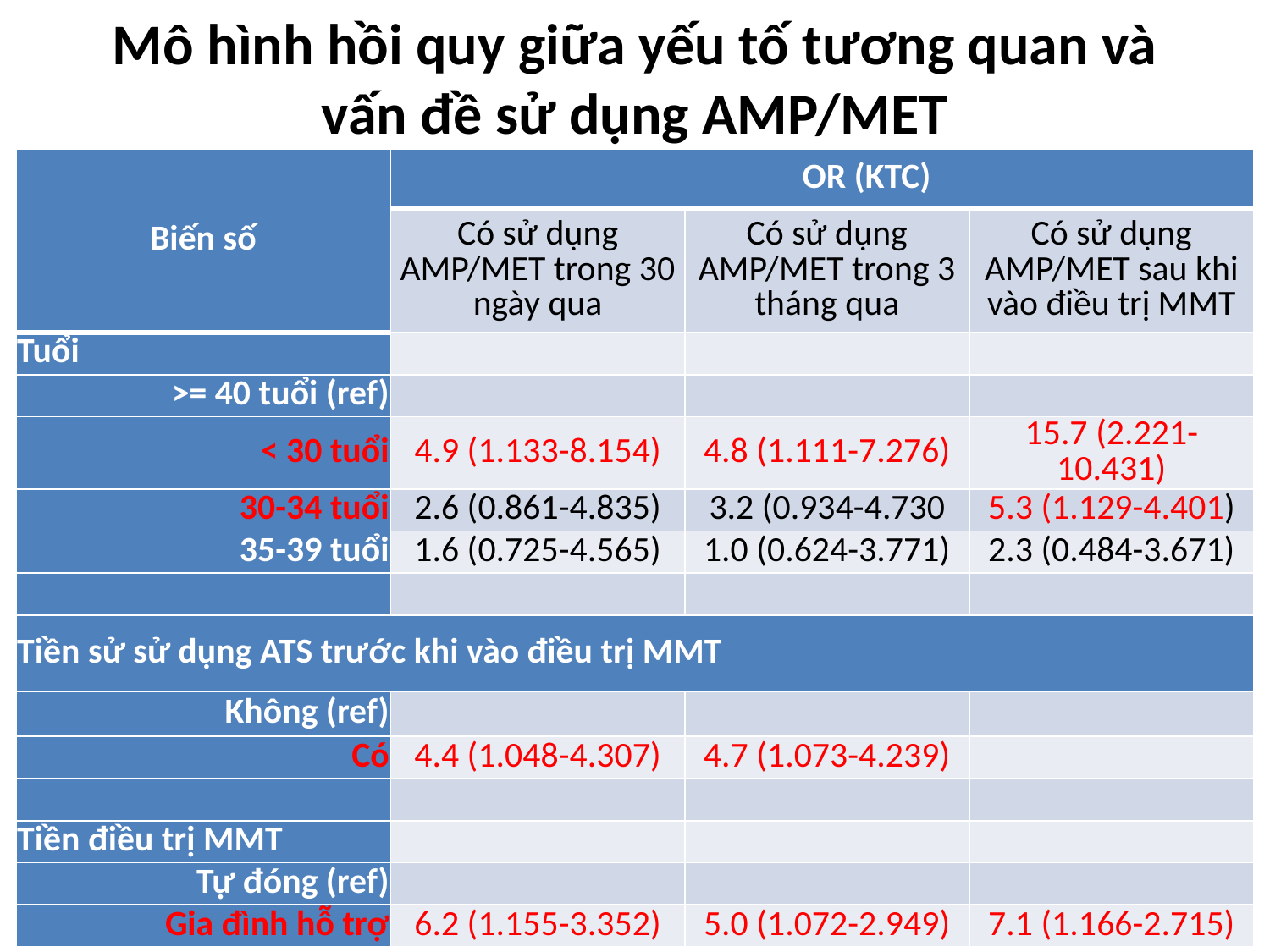

# Mô hình hồi quy giữa yếu tố tương quan và vấn đề sử dụng AMP/MET
| Biến số | OR (KTC) |  |  |
| --- | --- | --- | --- |
|  | Có sử dụng AMP/MET trong 30 ngày qua | Có sử dụng AMP/MET trong 3 tháng qua | Có sử dụng AMP/MET sau khi vào điều trị MMT |
| Tuổi |  |  |  |
| >= 40 tuổi (ref) |  |  |  |
| < 30 tuổi | 4.9 (1.133-8.154) | 4.8 (1.111-7.276) | 15.7 (2.221-10.431) |
| 30-34 tuổi | 2.6 (0.861-4.835) | 3.2 (0.934-4.730 | 5.3 (1.129-4.401) |
| 35-39 tuổi | 1.6 (0.725-4.565) | 1.0 (0.624-3.771) | 2.3 (0.484-3.671) |
|  |  |  |  |
| Tiền sử sử dụng ATS trước khi vào điều trị MMT |  |  |  |
| Không (ref) |  |  |  |
| Có | 4.4 (1.048-4.307) | 4.7 (1.073-4.239) |  |
|  |  |  |  |
| Tiền điều trị MMT |  |  |  |
| Tự đóng (ref) |  |  |  |
| Gia đình hỗ trợ | 6.2 (1.155-3.352) | 5.0 (1.072-2.949) | 7.1 (1.166-2.715) |